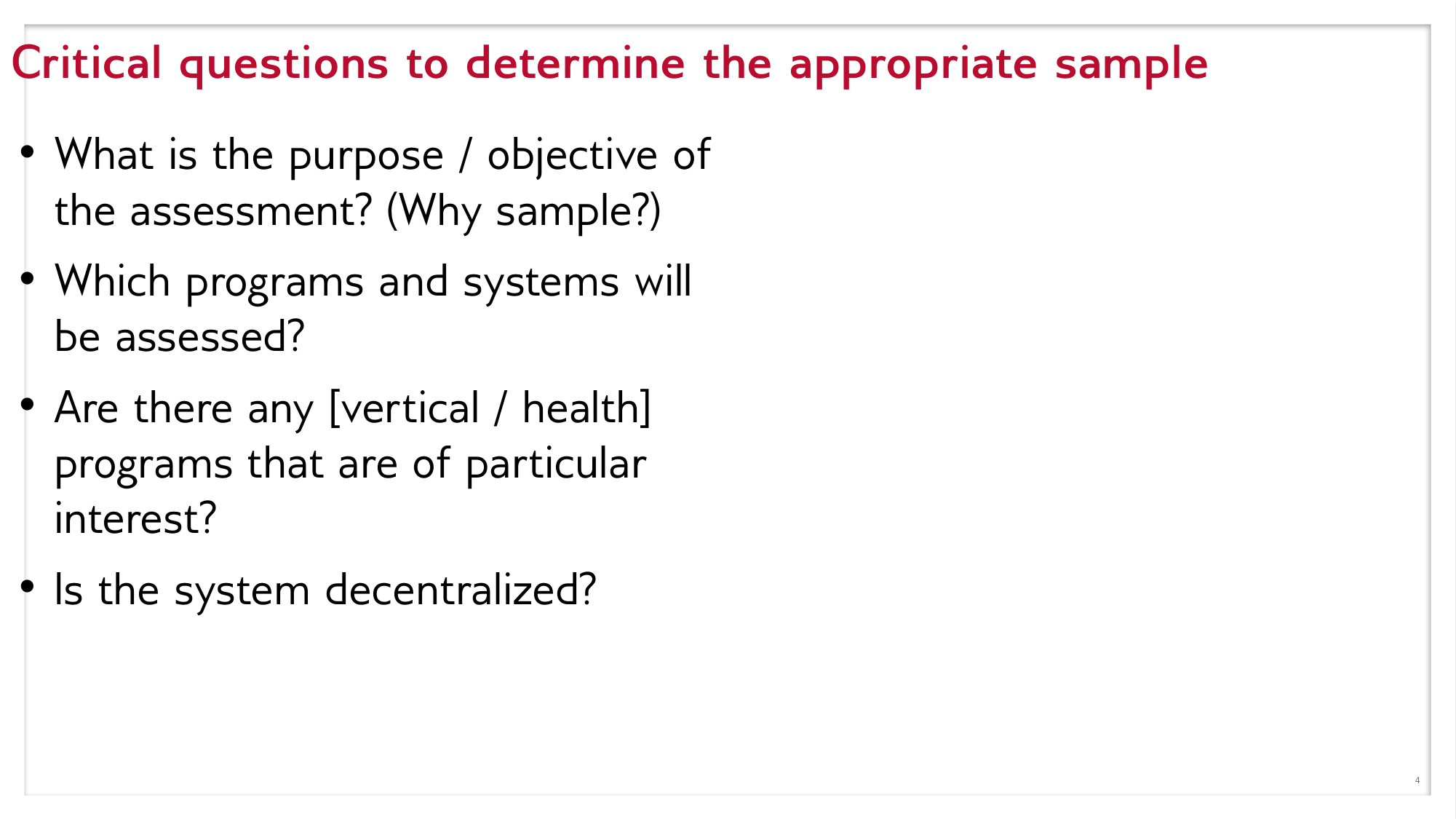

4
# Critical questions to determine the appropriate sample
What is the purpose / objective of the assessment? (Why sample?)
Which programs and systems will be assessed?
Are there any [vertical / health] programs that are of particular interest?
Is the system decentralized?